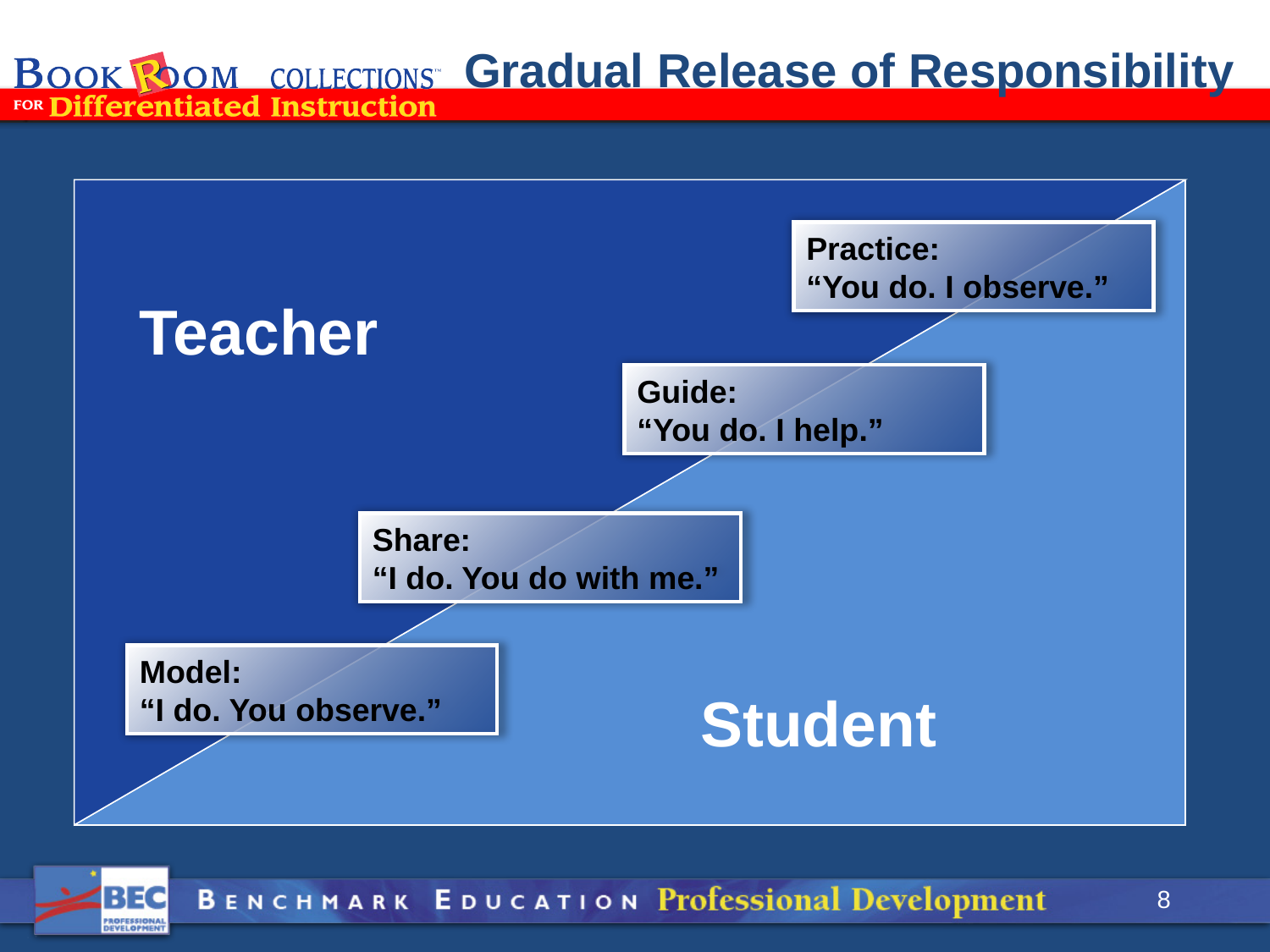

Gradual Release of Responsibility

Practice:
“You do. I observe.”
Teacher

Guide:
“You do. I help.”
Share:
“I do. You do with me.”

Model:
“I do. You observe.”
Student